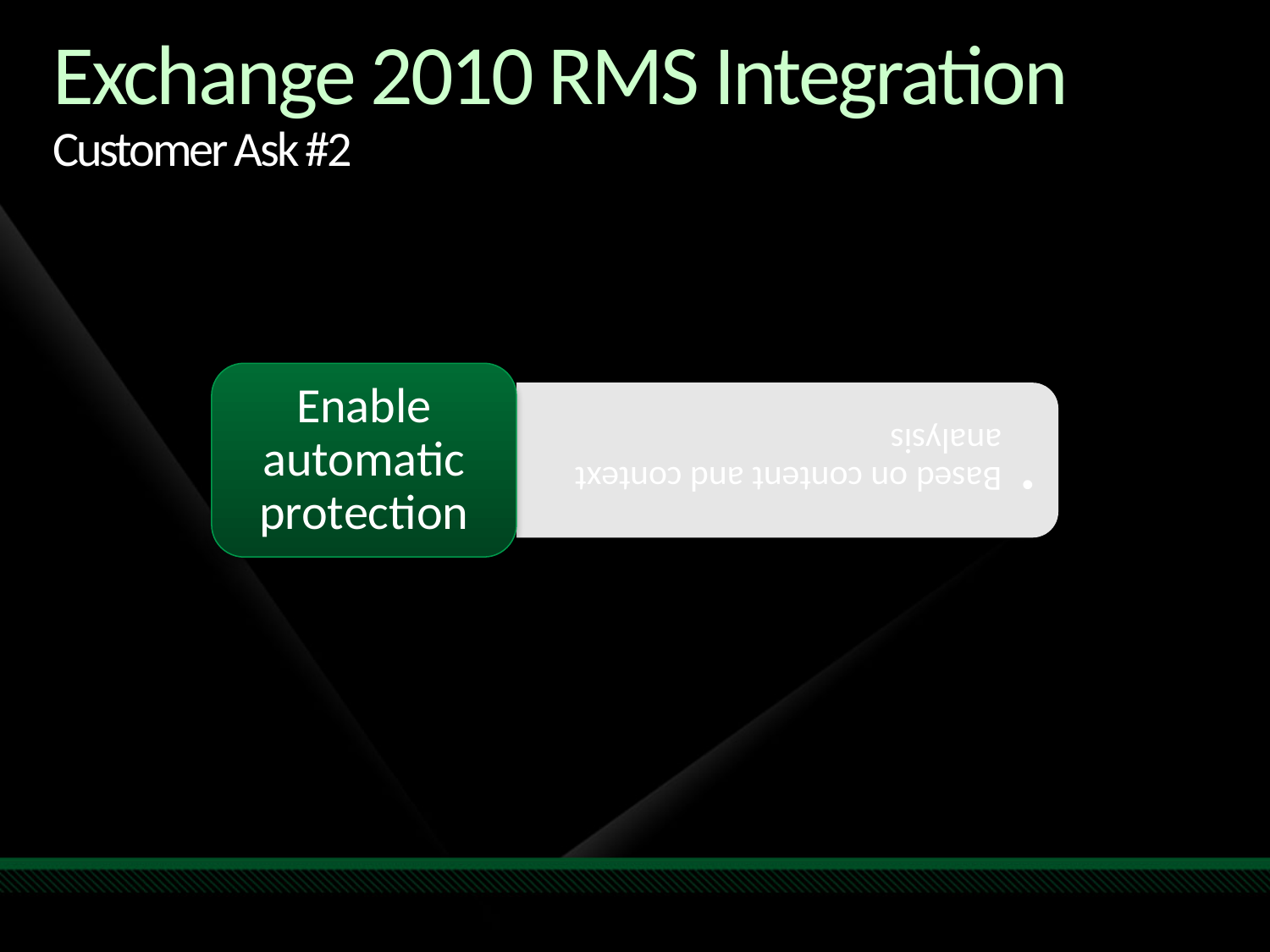

Exchange 2010 RMS Integration
Customer Ask #2
Based on content and context analysis
Enable automatic protection